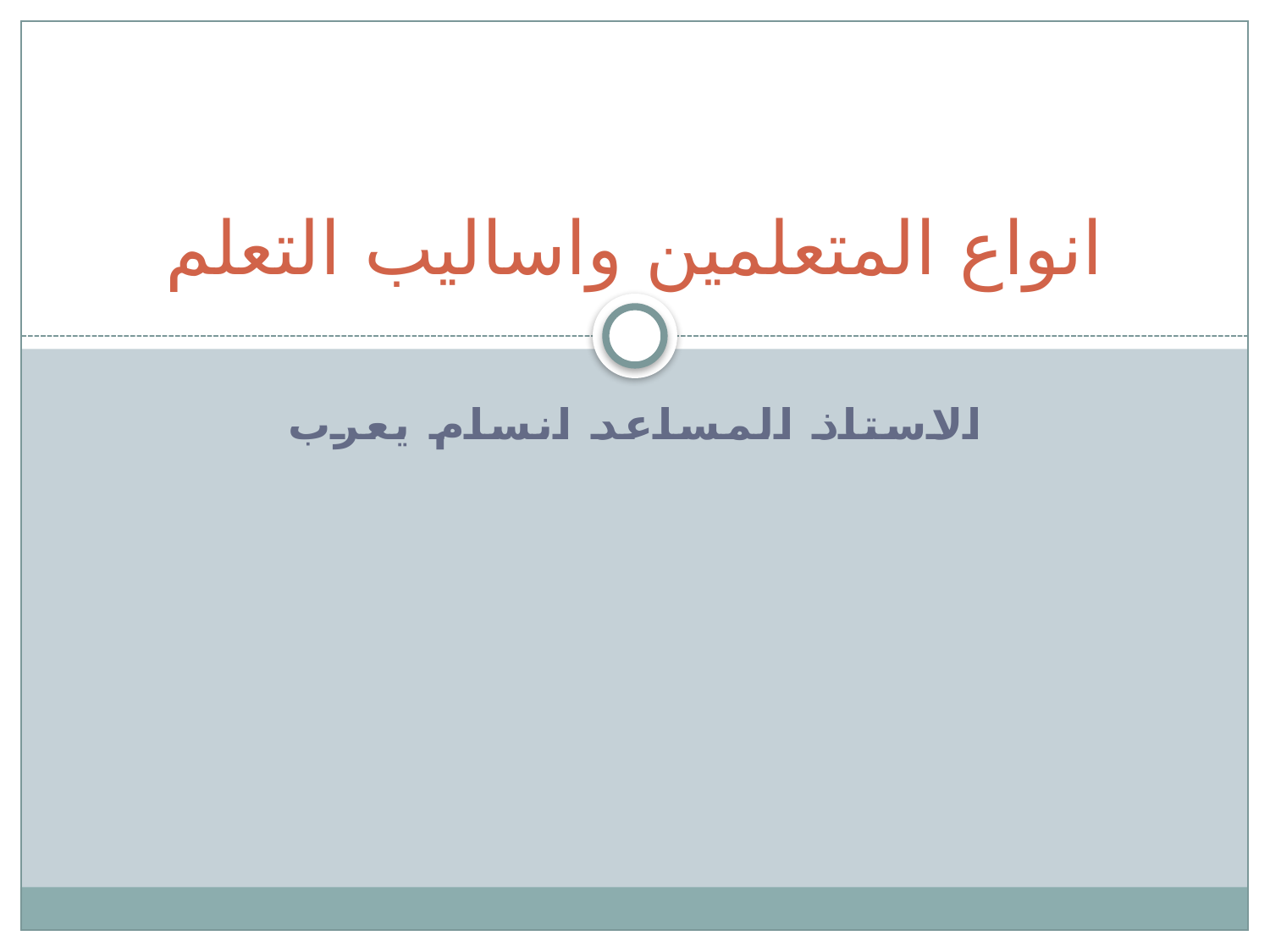

# انواع المتعلمين واساليب التعلم
الاستاذ المساعد انسام يعرب